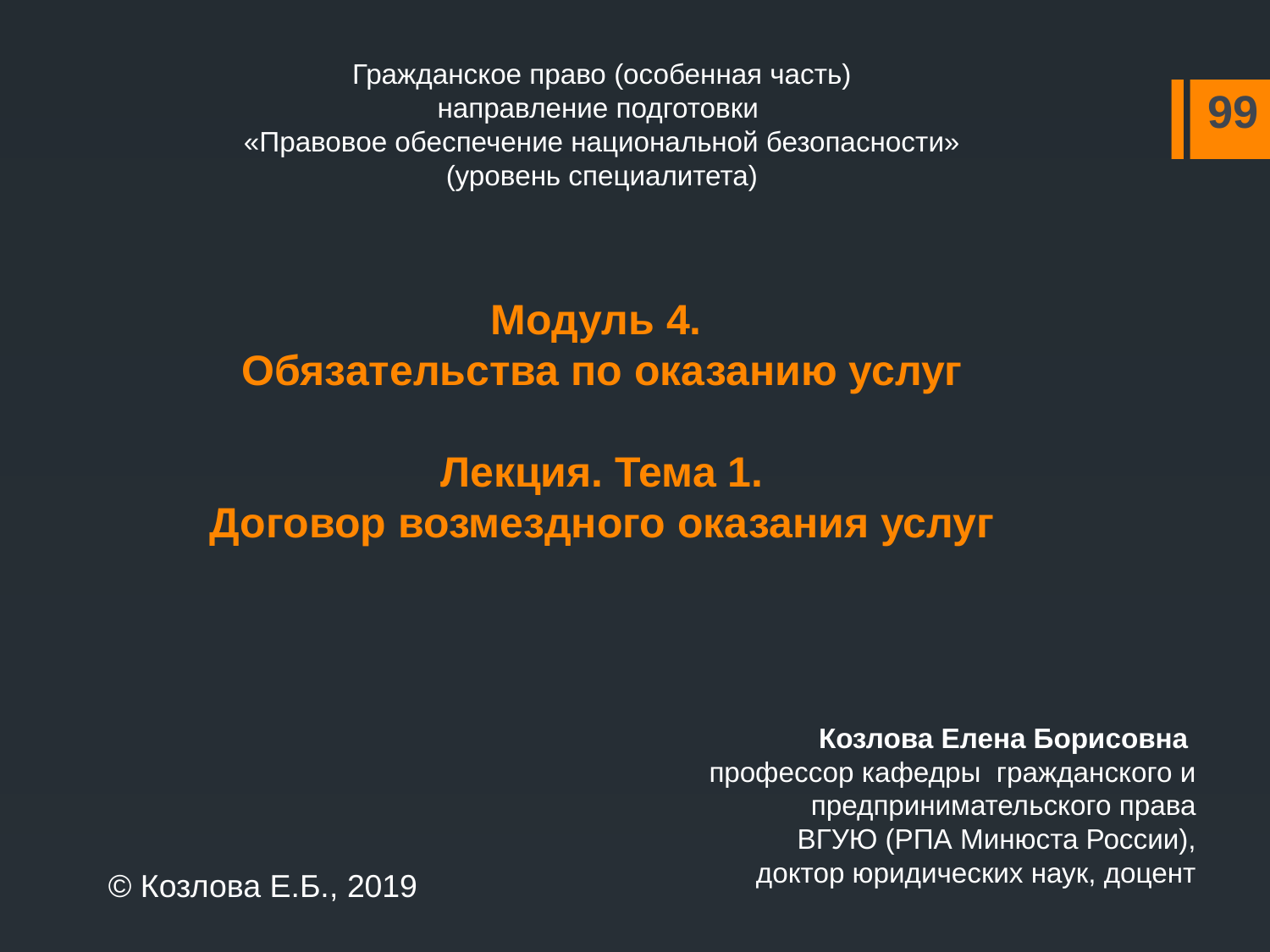

Гражданское право (особенная часть)
направление подготовки
«Правовое обеспечение национальной безопасности»
(уровень специалитета)

Модуль 4.
Обязательства по оказанию услуг

Лекция. Тема 1.
Договор возмездного оказания услуг
99
Козлова Елена Борисовна
профессор кафедры  гражданского и предпринимательского права
ВГУЮ (РПА Минюста России),
доктор юридических наук, доцент
© Козлова Е.Б., 2019